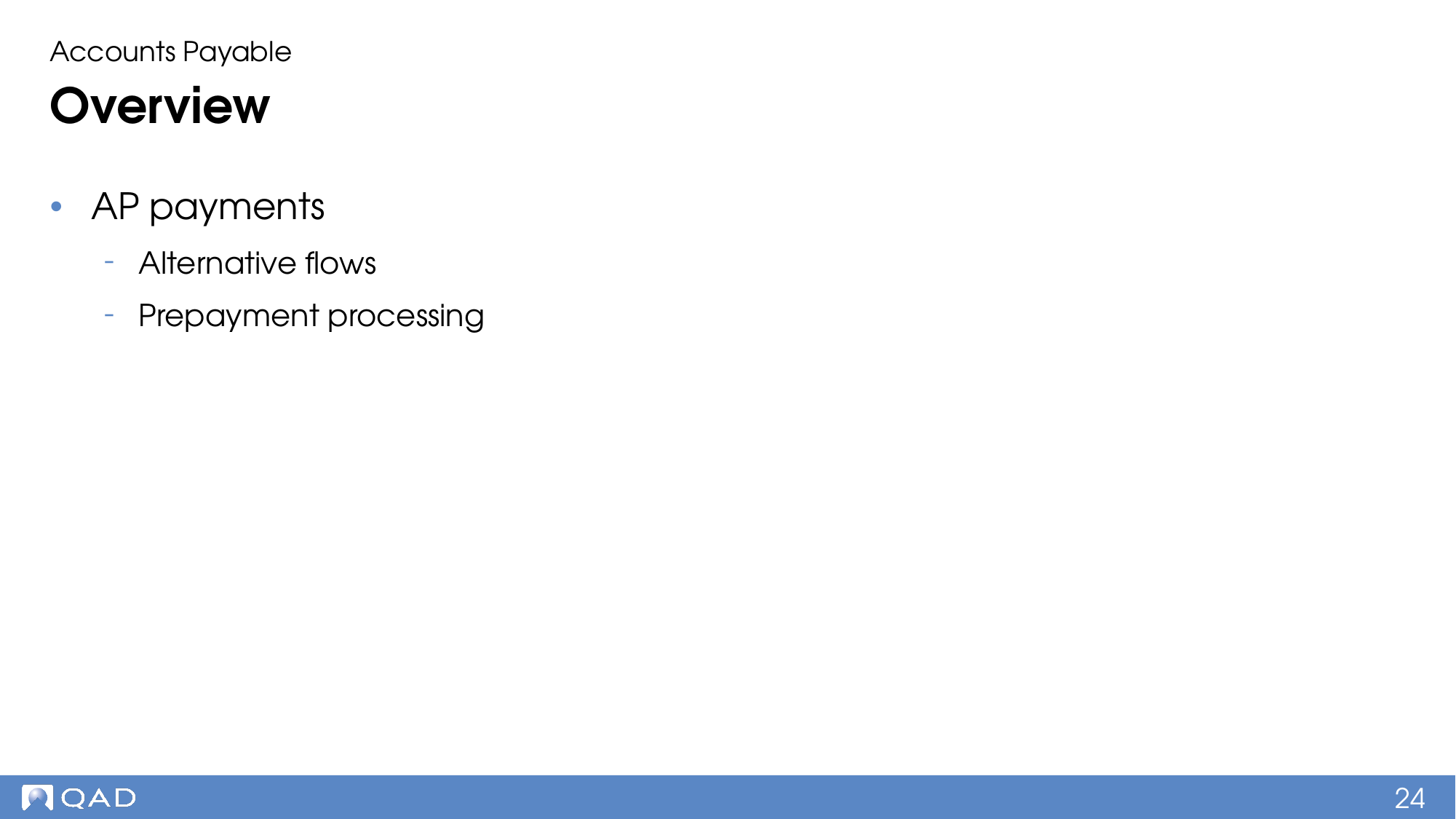

Accounts Payable
# Overview
AP payments
Alternative flows
Prepayment processing

24